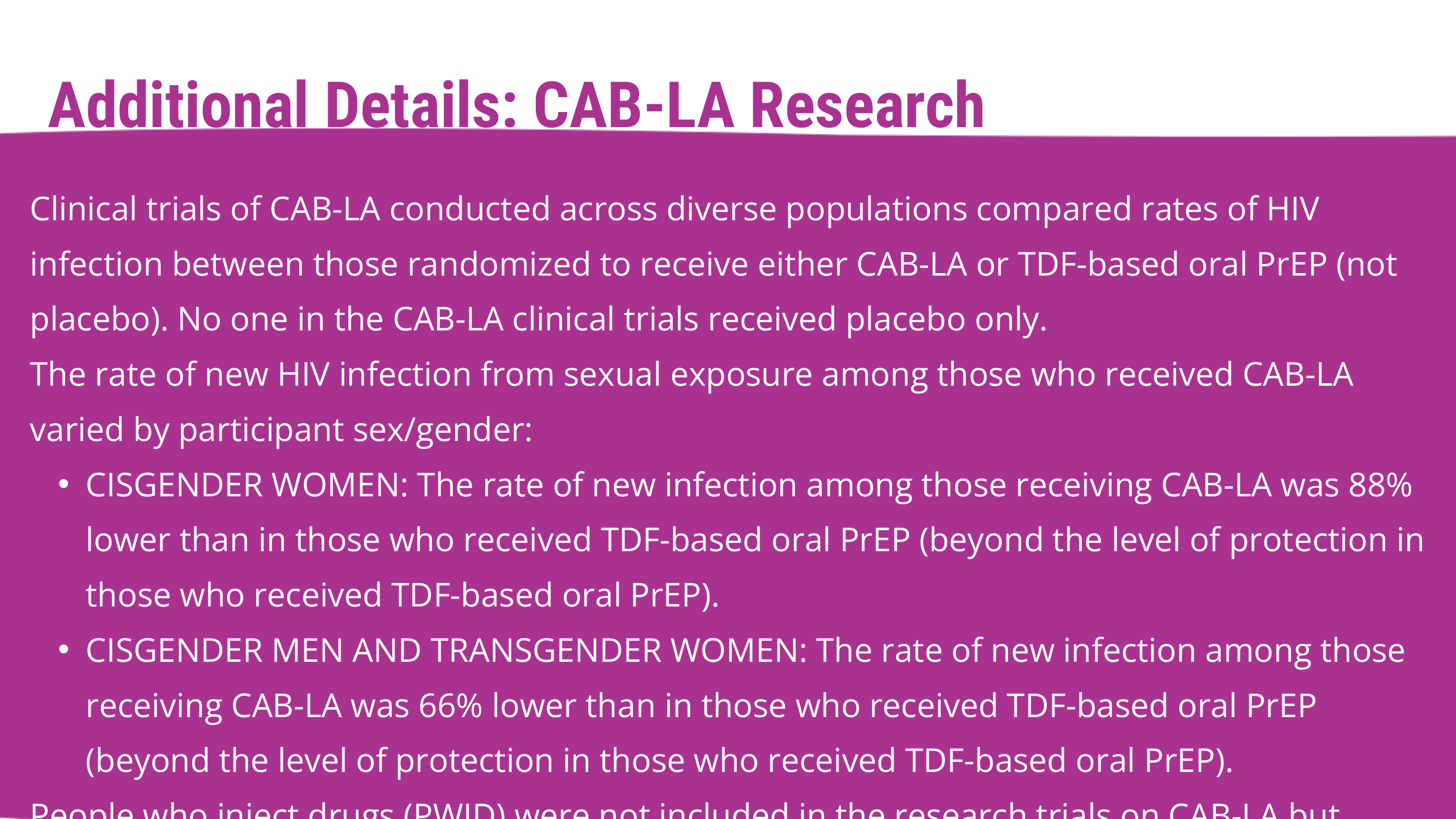

Additional Details: CAB-LA Research

Clinical trials of CAB-LA conducted across diverse populations compared rates of HIV infection between those randomized to receive either CAB-LA or TDF-based oral PrEP (not placebo). No one in the CAB-LA clinical trials received placebo only.
The rate of new HIV infection from sexual exposure among those who received CAB-LA varied by participant sex/gender:
CISGENDER WOMEN: The rate of new infection among those receiving CAB-LA was 88% lower than in those who received TDF-based oral PrEP (beyond the level of protection in those who received TDF-based oral PrEP).
CISGENDER MEN AND TRANSGENDER WOMEN: The rate of new infection among those receiving CAB-LA was 66% lower than in those who received TDF-based oral PrEP (beyond the level of protection in those who received TDF-based oral PrEP).
People who inject drugs (PWID) were not included in the research trials on CAB-LA but animal models suggest that CAB-LA may be effective to protect against HIV from injecting practices.